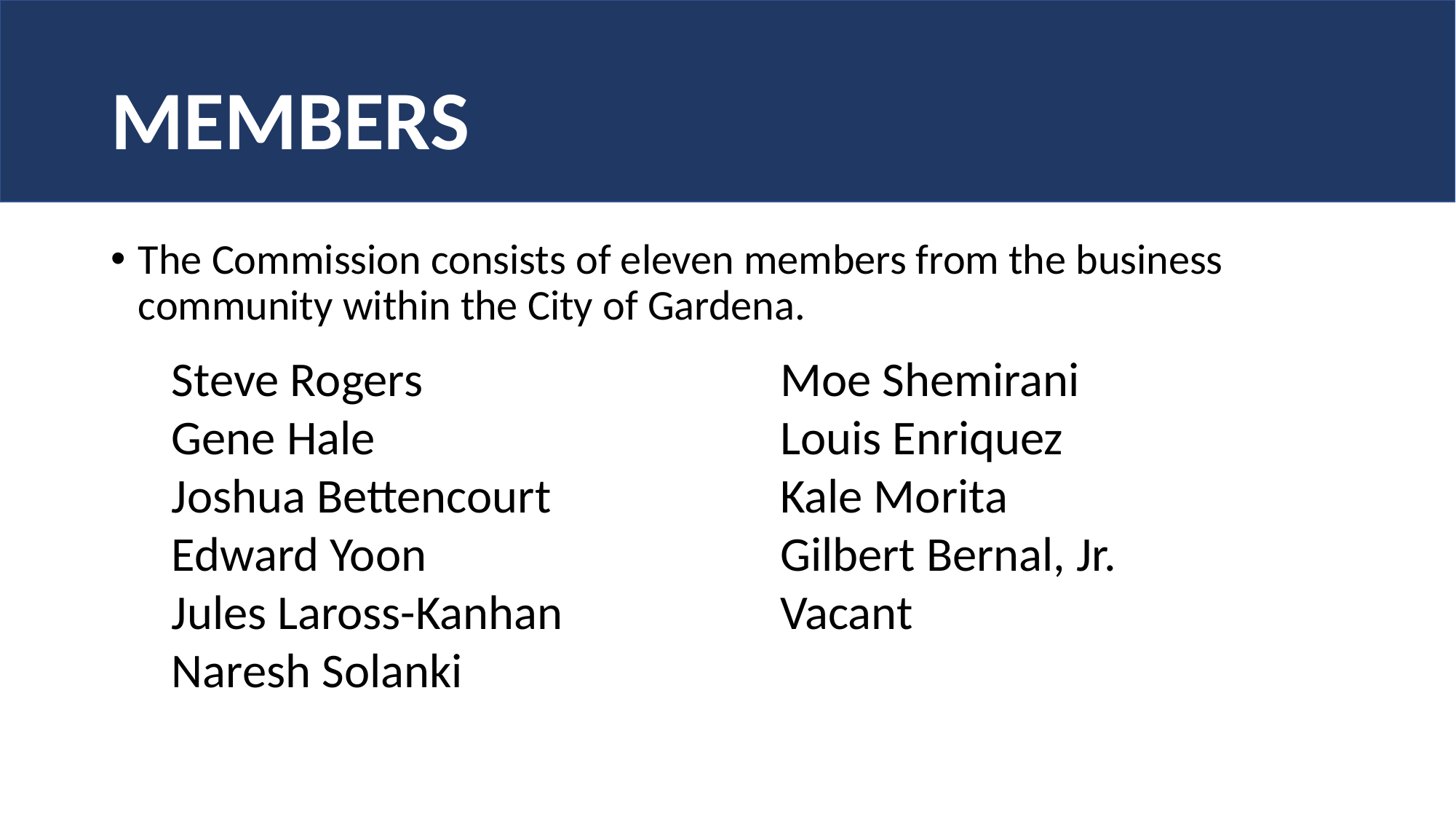

# MEMBERS
The Commission consists of eleven members from the business community within the City of Gardena.

Steve Rogers
Gene Hale
Joshua Bettencourt
Edward Yoon
Jules Laross-Kanhan
Naresh Solanki
Moe Shemirani
Louis Enriquez
Kale Morita
Gilbert Bernal, Jr.
Vacant